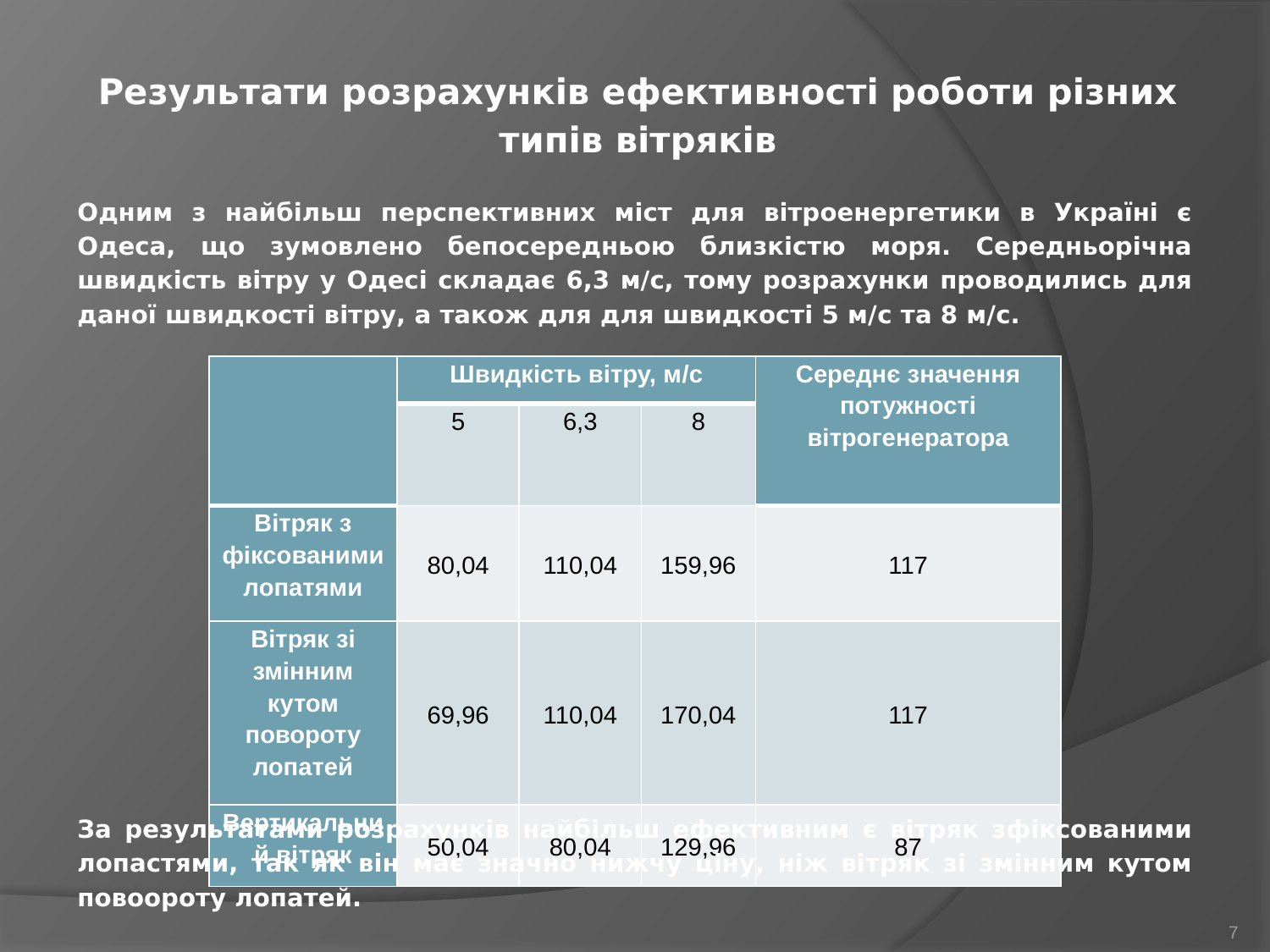

Результати розрахунків ефективності роботи різних типів вітряків

Одним з найбільш перспективних міст для вітроенергетики в Україні є Одеса, що зумовлено бепосередньою близкістю моря. Середньорічна швидкість вітру у Одесі складає 6,3 м/с, тому розрахунки проводились для даної швидкості вітру, а також для для швидкості 5 м/c та 8 м/c.
|  | Швидкість вітру, м/c |  |  | Середнє значення потужності вітрогенератора |
| --- | --- | --- | --- | --- |
|  | 5 | 6,3 | 8 |  |
| Вітряк з фіксованими лопатями | 80,04 | 110,04 | 159,96 | 117 |
| Вітряк зі змінним кутом повороту лопатей | 69,96 | 110,04 | 170,04 | 117 |
| Вертикальний вітряк | 50,04 | 80,04 | 129,96 | 87 |
За результатами розрахунків найбільш ефективним є вітряк зфіксованими лопастями, так як він має значно нижчу ціну, ніж вітряк зі змінним кутом повоороту лопатей.
7